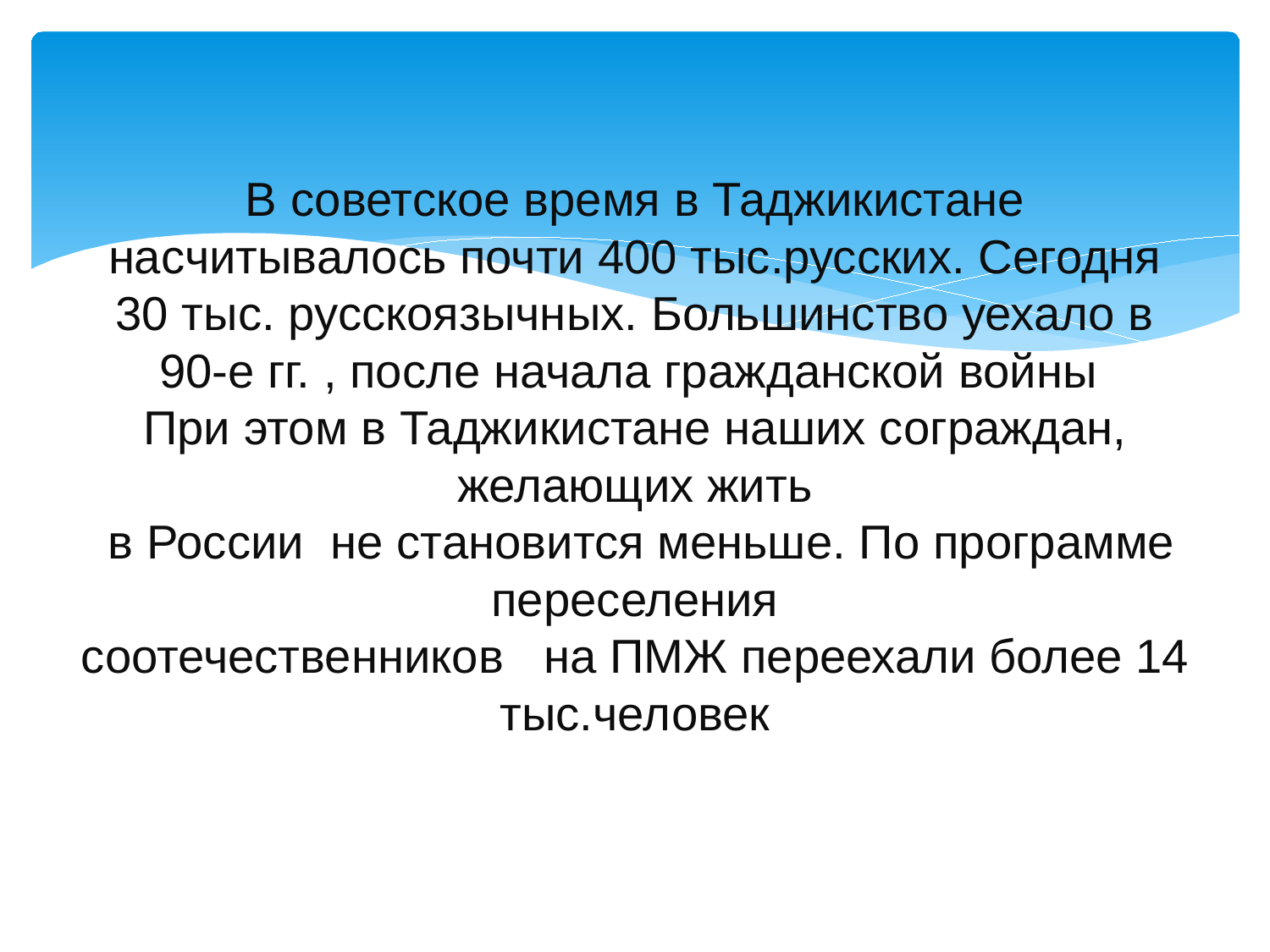

# В советское время в Таджикистане насчитывалось почти 400 тыс.русских. Сегодня 30 тыс. русскоязычных. Большинство уехало в 90-е гг. , после начала гражданской войны При этом в Таджикистане наших сограждан, желающих жить в России  не становится меньше. По программе переселения соотечественников   на ПМЖ переехали более 14 тыс.человек